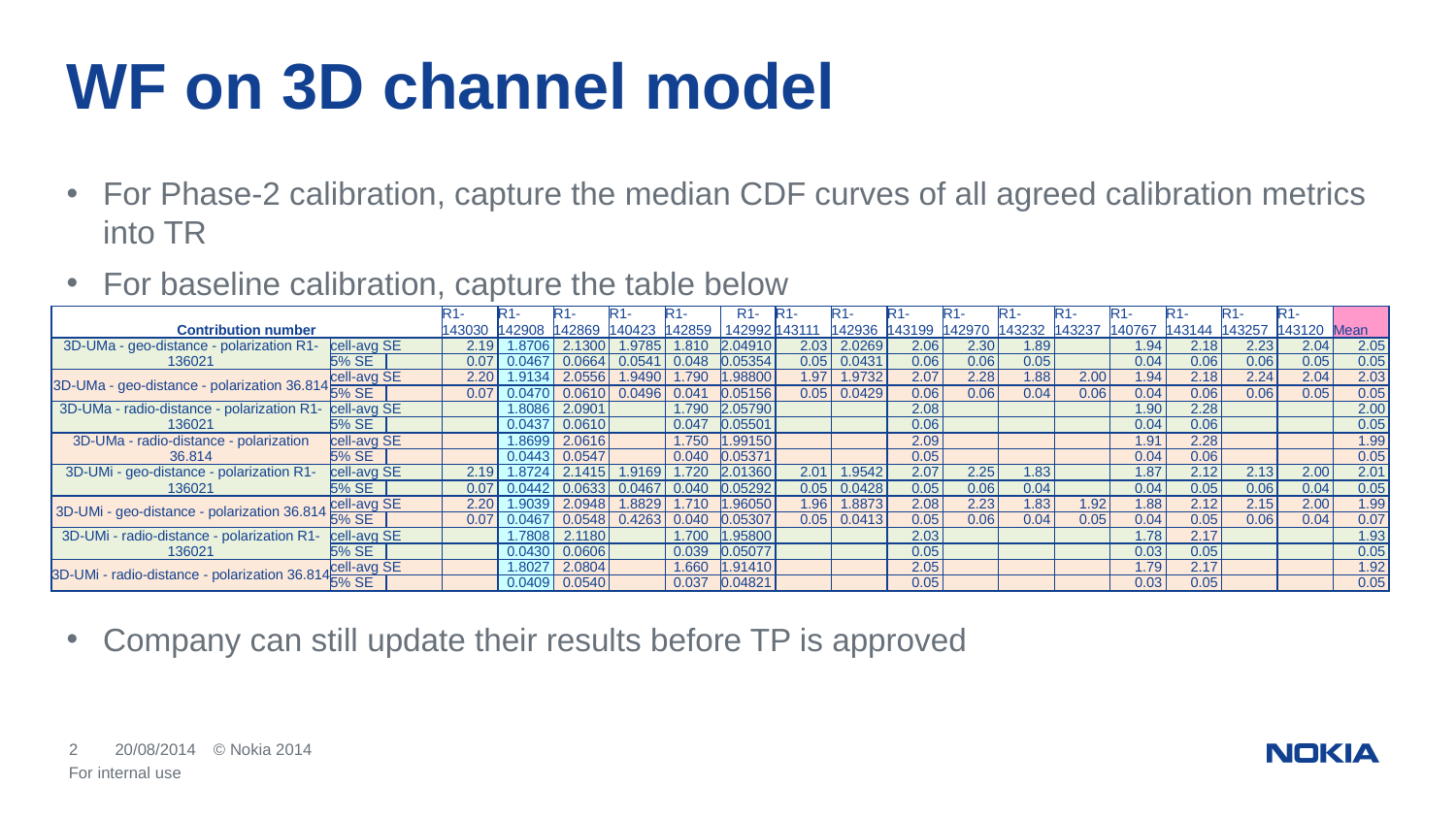

# WF on 3D channel model

For Phase-2 calibration, capture the median CDF curves of all agreed calibration metrics into TR
For baseline calibration, capture the table below

Company can still update their results before TP is approved

| Contribution number |  |  | R1-143030 | R1-142908 | R1-142869 | R1-140423 | R1-142859 | R1-142992 | R1-143111 | R1-142936 | R1-143199 | R1-142970 | R1-143232 | R1-143237 | R1-140767 | R1-143144 | R1-143257 | R1-143120 | Mean |
| --- | --- | --- | --- | --- | --- | --- | --- | --- | --- | --- | --- | --- | --- | --- | --- | --- | --- | --- | --- |
| 3D-UMa - geo-distance - polarization R1-136021 | cell-avg SE |  | 2.19 | 1.8706 | 2.1300 | 1.9785 | 1.810 | 2.04910 | 2.03 | 2.0269 | 2.06 | 2.30 | 1.89 |  | 1.94 | 2.18 | 2.23 | 2.04 | 2.05 |
|  | 5% SE |  | 0.07 | 0.0467 | 0.0664 | 0.0541 | 0.048 | 0.05354 | 0.05 | 0.0431 | 0.06 | 0.06 | 0.05 |  | 0.04 | 0.06 | 0.06 | 0.05 | 0.05 |
| 3D-UMa - geo-distance - polarization 36.814 | cell-avg SE |  | 2.20 | 1.9134 | 2.0556 | 1.9490 | 1.790 | 1.98800 | 1.97 | 1.9732 | 2.07 | 2.28 | 1.88 | 2.00 | 1.94 | 2.18 | 2.24 | 2.04 | 2.03 |
|  | 5% SE |  | 0.07 | 0.0470 | 0.0610 | 0.0496 | 0.041 | 0.05156 | 0.05 | 0.0429 | 0.06 | 0.06 | 0.04 | 0.06 | 0.04 | 0.06 | 0.06 | 0.05 | 0.05 |
| 3D-UMa - radio-distance - polarization R1-136021 | cell-avg SE |  |  | 1.8086 | 2.0901 |  | 1.790 | 2.05790 |  |  | 2.08 |  |  |  | 1.90 | 2.28 |  |  | 2.00 |
|  | 5% SE |  |  | 0.0437 | 0.0610 |  | 0.047 | 0.05501 |  |  | 0.06 |  |  |  | 0.04 | 0.06 |  |  | 0.05 |
| 3D-UMa - radio-distance - polarization 36.814 | cell-avg SE |  |  | 1.8699 | 2.0616 |  | 1.750 | 1.99150 |  |  | 2.09 |  |  |  | 1.91 | 2.28 |  |  | 1.99 |
|  | 5% SE |  |  | 0.0443 | 0.0547 |  | 0.040 | 0.05371 |  |  | 0.05 |  |  |  | 0.04 | 0.06 |  |  | 0.05 |
| 3D-UMi - geo-distance - polarization R1-136021 | cell-avg SE |  | 2.19 | 1.8724 | 2.1415 | 1.9169 | 1.720 | 2.01360 | 2.01 | 1.9542 | 2.07 | 2.25 | 1.83 |  | 1.87 | 2.12 | 2.13 | 2.00 | 2.01 |
|  | 5% SE |  | 0.07 | 0.0442 | 0.0633 | 0.0467 | 0.040 | 0.05292 | 0.05 | 0.0428 | 0.05 | 0.06 | 0.04 |  | 0.04 | 0.05 | 0.06 | 0.04 | 0.05 |
| 3D-UMi - geo-distance - polarization 36.814 | cell-avg SE |  | 2.20 | 1.9039 | 2.0948 | 1.8829 | 1.710 | 1.96050 | 1.96 | 1.8873 | 2.08 | 2.23 | 1.83 | 1.92 | 1.88 | 2.12 | 2.15 | 2.00 | 1.99 |
|  | 5% SE |  | 0.07 | 0.0467 | 0.0548 | 0.4263 | 0.040 | 0.05307 | 0.05 | 0.0413 | 0.05 | 0.06 | 0.04 | 0.05 | 0.04 | 0.05 | 0.06 | 0.04 | 0.07 |
| 3D-UMi - radio-distance - polarization R1-136021 | cell-avg SE |  |  | 1.7808 | 2.1180 |  | 1.700 | 1.95800 |  |  | 2.03 |  |  |  | 1.78 | 2.17 |  |  | 1.93 |
|  | 5% SE |  |  | 0.0430 | 0.0606 |  | 0.039 | 0.05077 |  |  | 0.05 |  |  |  | 0.03 | 0.05 |  |  | 0.05 |
| 3D-UMi - radio-distance - polarization 36.814 | cell-avg SE |  |  | 1.8027 | 2.0804 |  | 1.660 | 1.91410 |  |  | 2.05 |  |  |  | 1.79 | 2.17 |  |  | 1.92 |
|  | 5% SE |  |  | 0.0409 | 0.0540 |  | 0.037 | 0.04821 |  |  | 0.05 |  |  |  | 0.03 | 0.05 |  |  | 0.05 |